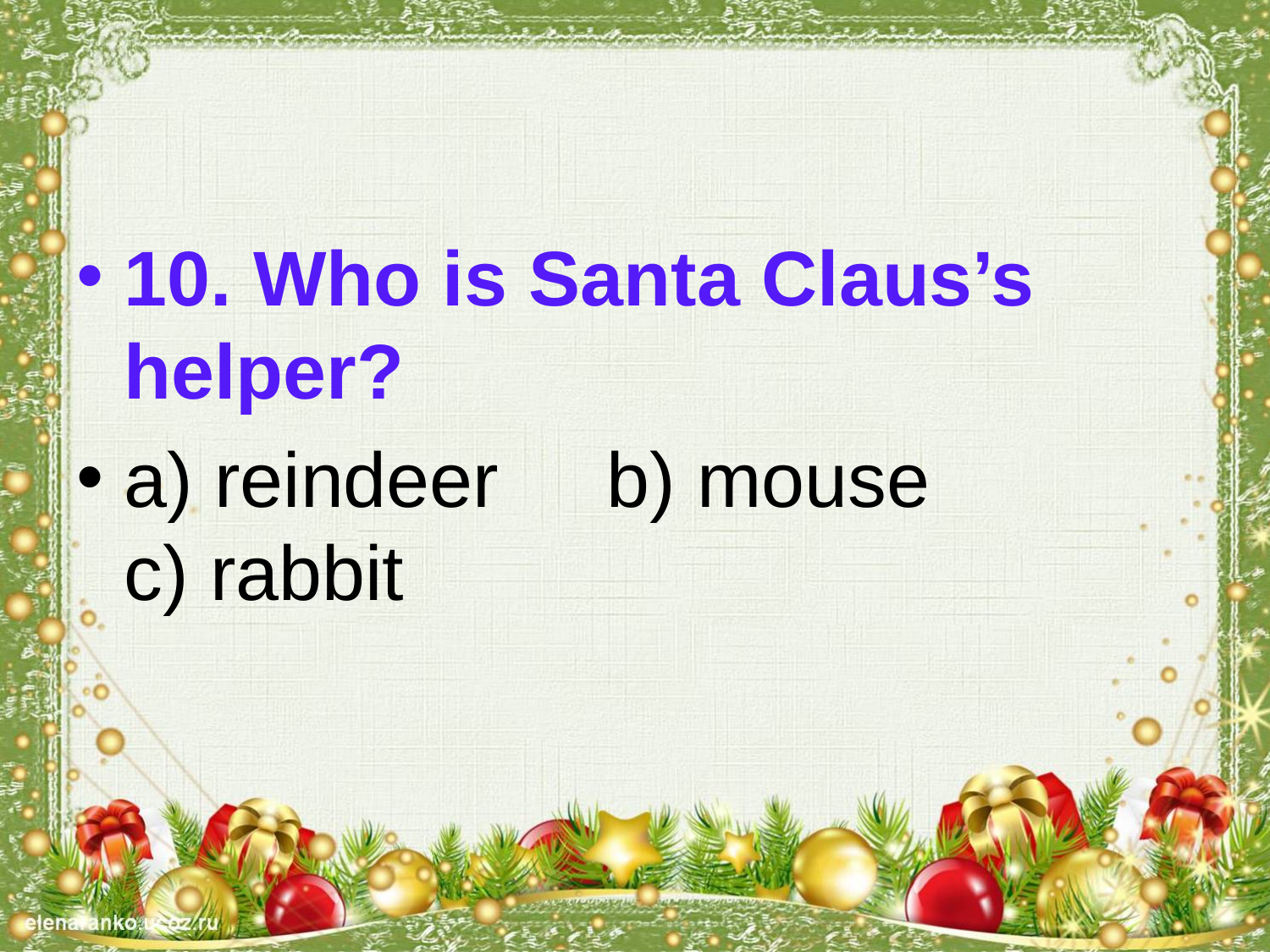

#
10. Who is Santa Claus’s helper?
a) reindeer     b) mouse           c) rabbit